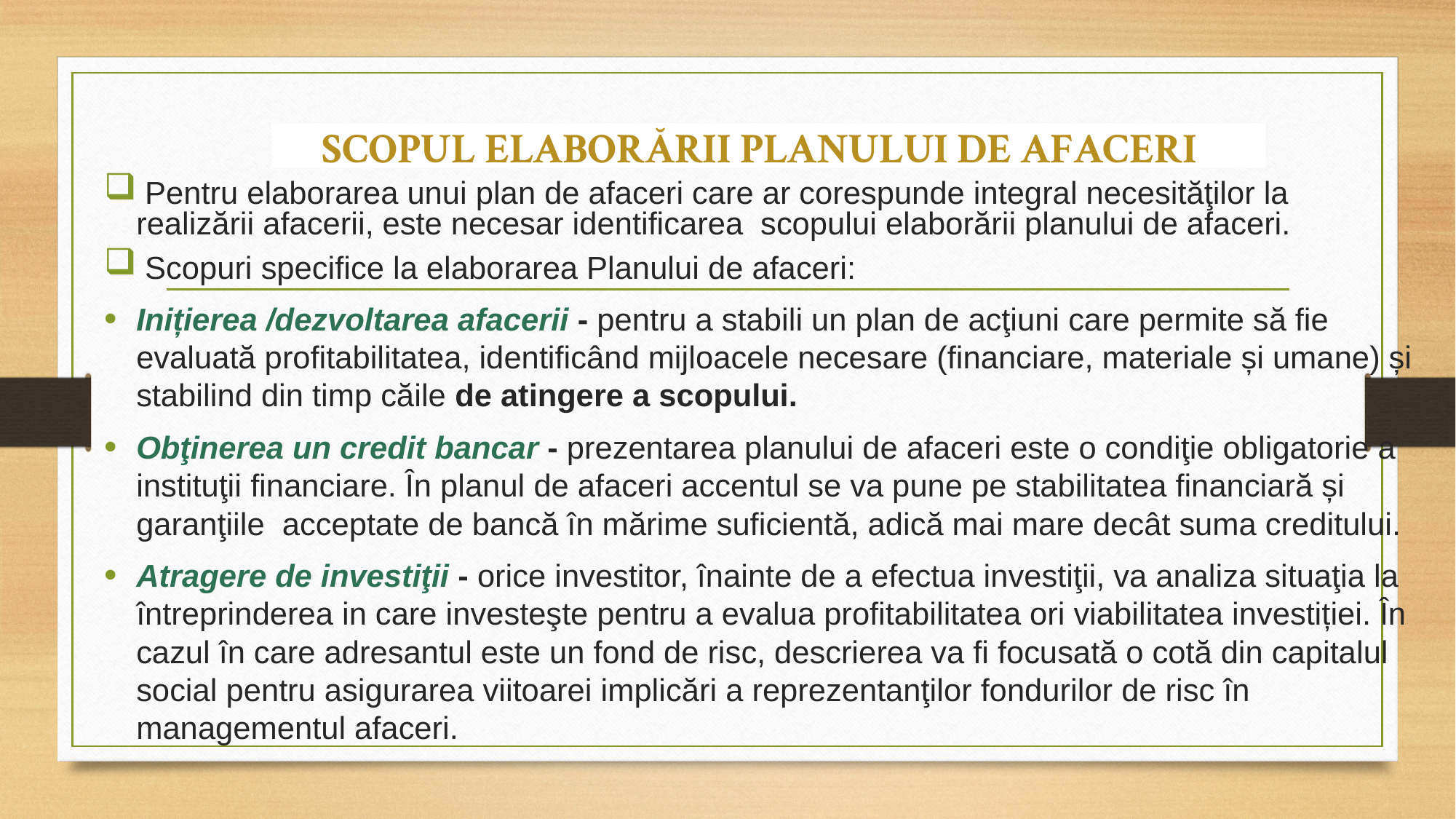

# SCOPUL ELABORĂRII PLANULUI DE AFACERI
 Pentru elaborarea unui plan de afaceri care ar corespunde integral necesităţilor la    realizării afacerii, este necesar identificarea  scopului elaborării planului de afaceri.
 Scopuri specifice la elaborarea Planului de afaceri:
Inițierea /dezvoltarea afacerii - pentru a stabili un plan de acţiuni care permite să fie evaluată profitabilitatea, identificând mijloacele necesare (financiare, materiale și umane) și stabilind din timp căile de atingere a scopului.
Obţinerea un credit bancar - prezentarea planului de afaceri este o condiţie obligatorie a instituţii financiare. În planul de afaceri accentul se va pune pe stabilitatea financiară și garanţiile  acceptate de bancă în mărime suficientă, adică mai mare decât suma creditului.
Atragere de investiţii - orice investitor, înainte de a efectua investiţii, va analiza situaţia la întreprinderea in care investeşte pentru a evalua profitabilitatea ori viabilitatea investiției. În cazul în care adresantul este un fond de risc, descrierea va fi focusată o cotă din capitalul social pentru asigurarea viitoarei implicări a reprezentanţilor fondurilor de risc în managementul afaceri.